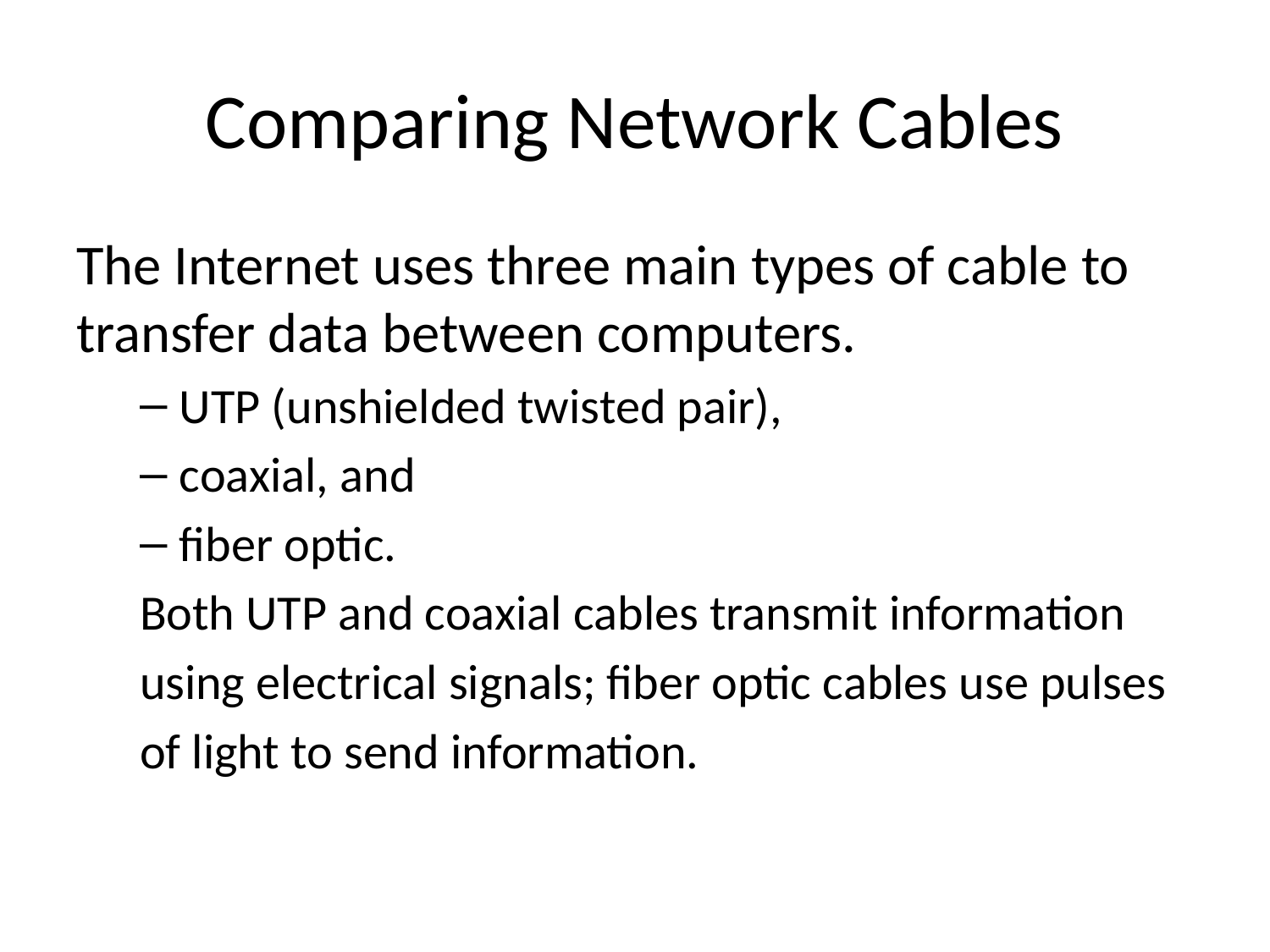

# Comparing Network Cables
The Internet uses three main types of cable to transfer data between computers.
UTP (unshielded twisted pair),
coaxial, and
fiber optic.
Both UTP and coaxial cables transmit information
using electrical signals; fiber optic cables use pulses
of light to send information.